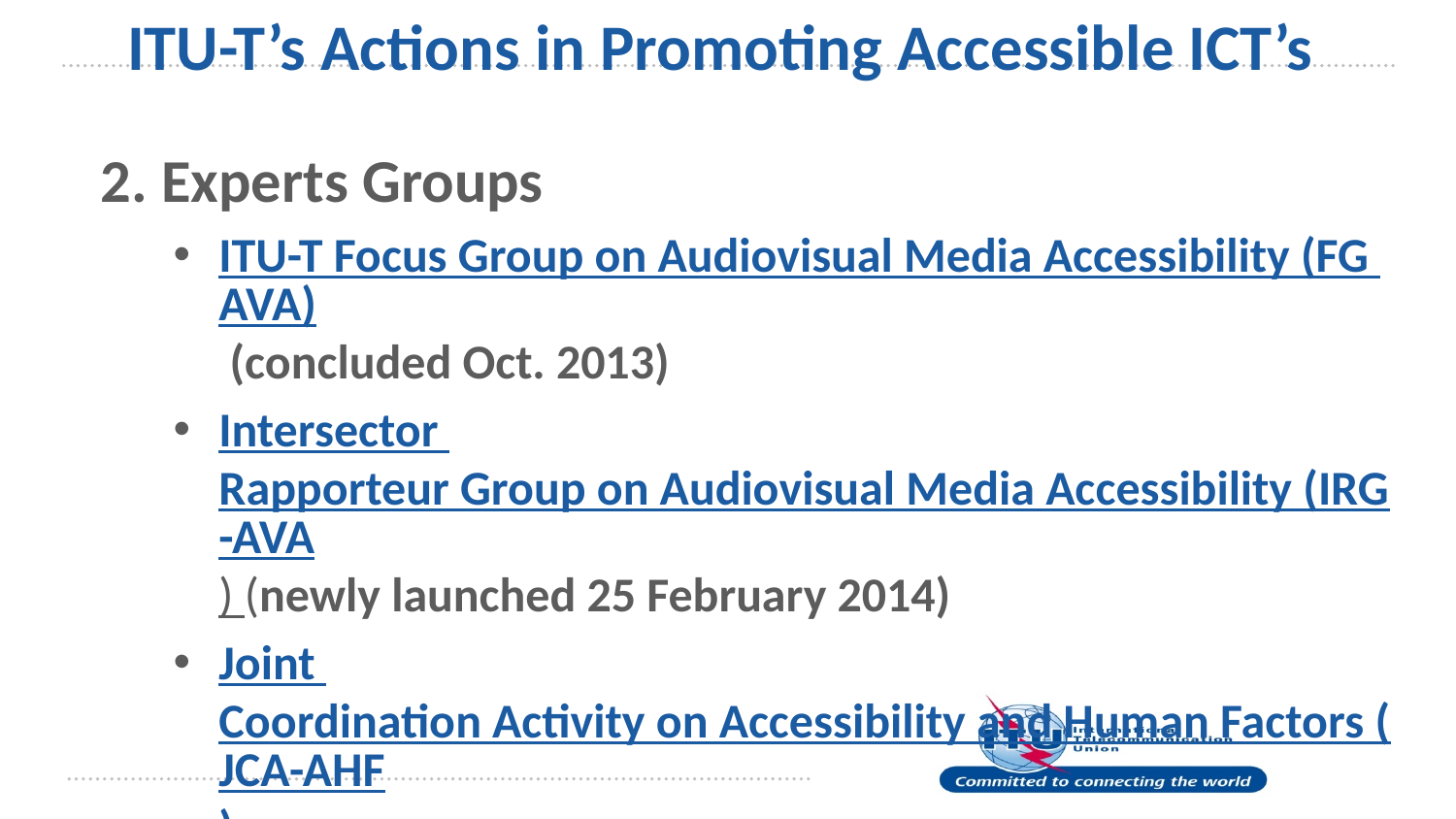

# ITU-T’s Actions in Promoting Accessible ICT’s
2. Experts Groups
ITU-T Focus Group on Audiovisual Media Accessibility (FG AVA) (concluded Oct. 2013)
Intersector Rapporteur Group on Audiovisual Media Accessibility (IRG-AVA) (newly launched 25 February 2014)
Joint Coordination Activity on Accessibility and Human Factors (JCA-AHF)
Dynamic Coalition on Accessibility and  Disability (DCAD)  on Internet Governance